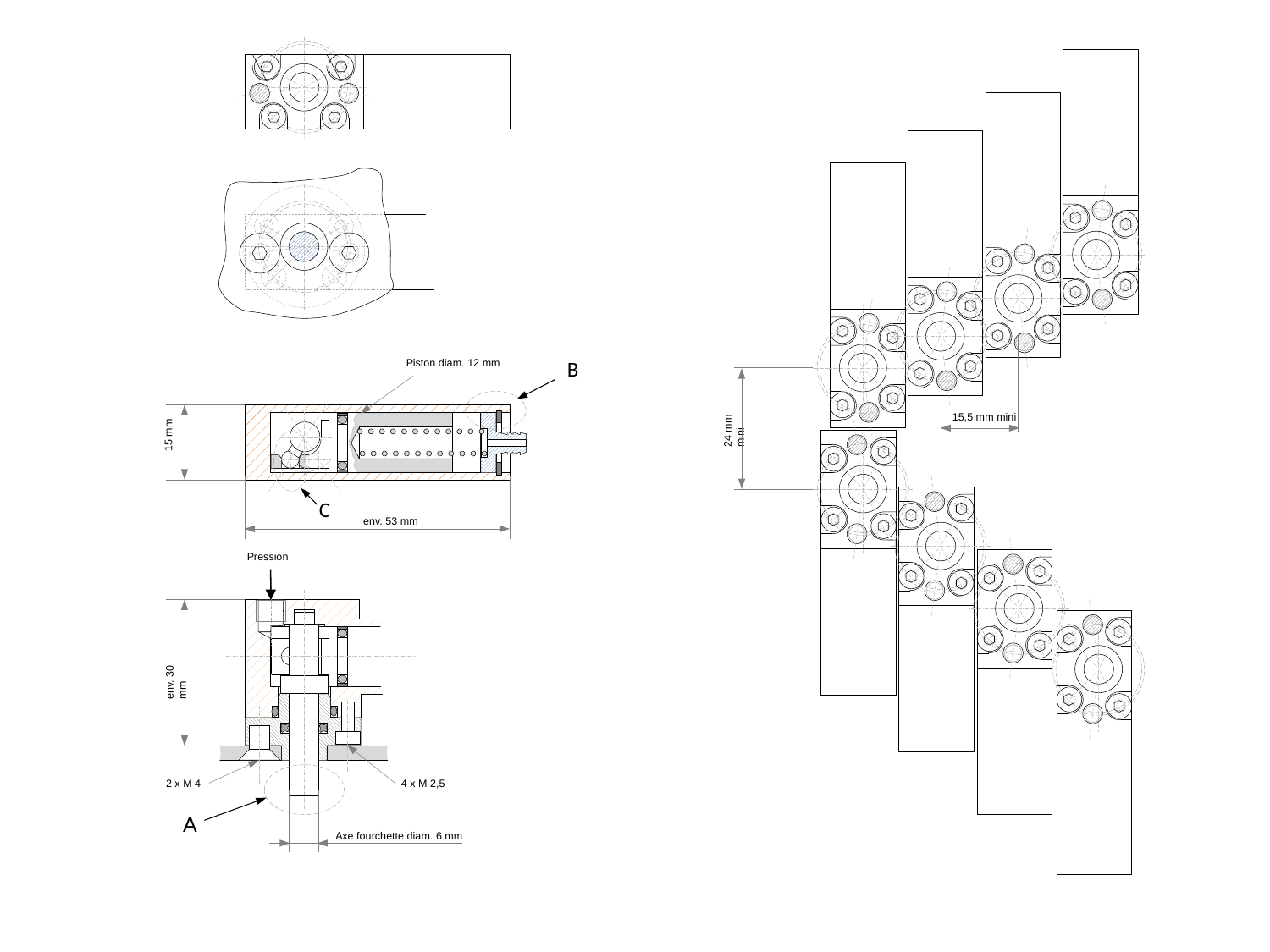

24 mm mini
15,5 mm mini

B
Piston diam. 12 mm

15 mm

C
env. 53 mm
Pression

env. 30 mm

2 x M 4
4 x M 2,5
A
Axe fourchette diam. 6 mm